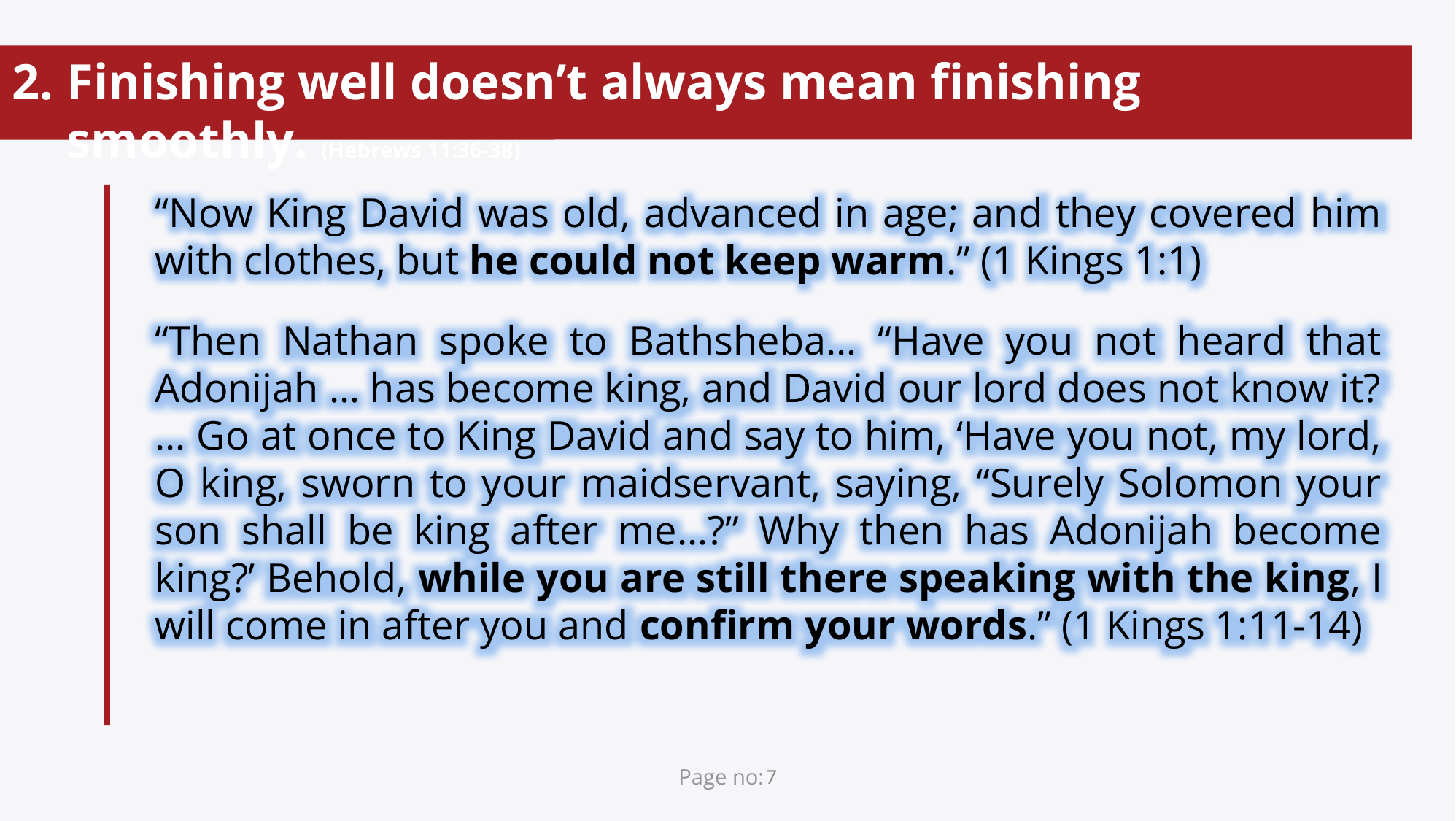

Finishing well doesn’t always mean finishing smoothly. (Hebrews 11:36-38)

“Now King David was old, advanced in age; and they covered him with clothes, but he could not keep warm.” (1 Kings 1:1)
“Then Nathan spoke to Bathsheba… “Have you not heard that Adonijah … has become king, and David our lord does not know it? … Go at once to King David and say to him, ‘Have you not, my lord, O king, sworn to your maidservant, saying, “Surely Solomon your son shall be king after me…?” Why then has Adonijah become king?’ Behold, while you are still there speaking with the king, I will come in after you and confirm your words.” (1 Kings 1:11-14)